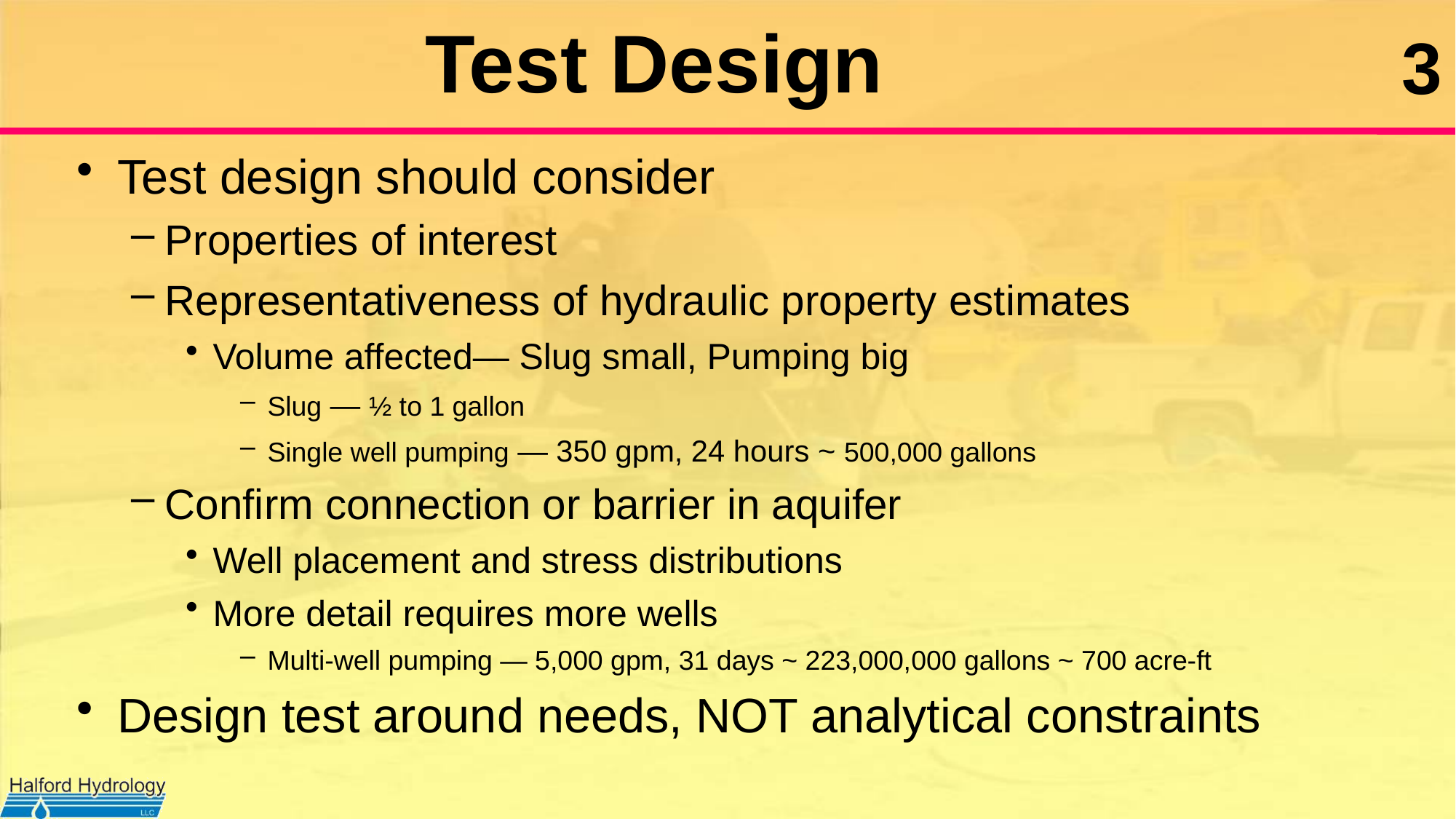

# Test Design
Test design should consider
Properties of interest
Representativeness of hydraulic property estimates
Volume affected— Slug small, Pumping big
Slug — ½ to 1 gallon
Single well pumping — 350 gpm, 24 hours ~ 500,000 gallons
Confirm connection or barrier in aquifer
Well placement and stress distributions
More detail requires more wells
Multi-well pumping — 5,000 gpm, 31 days ~ 223,000,000 gallons ~ 700 acre-ft
Design test around needs, NOT analytical constraints